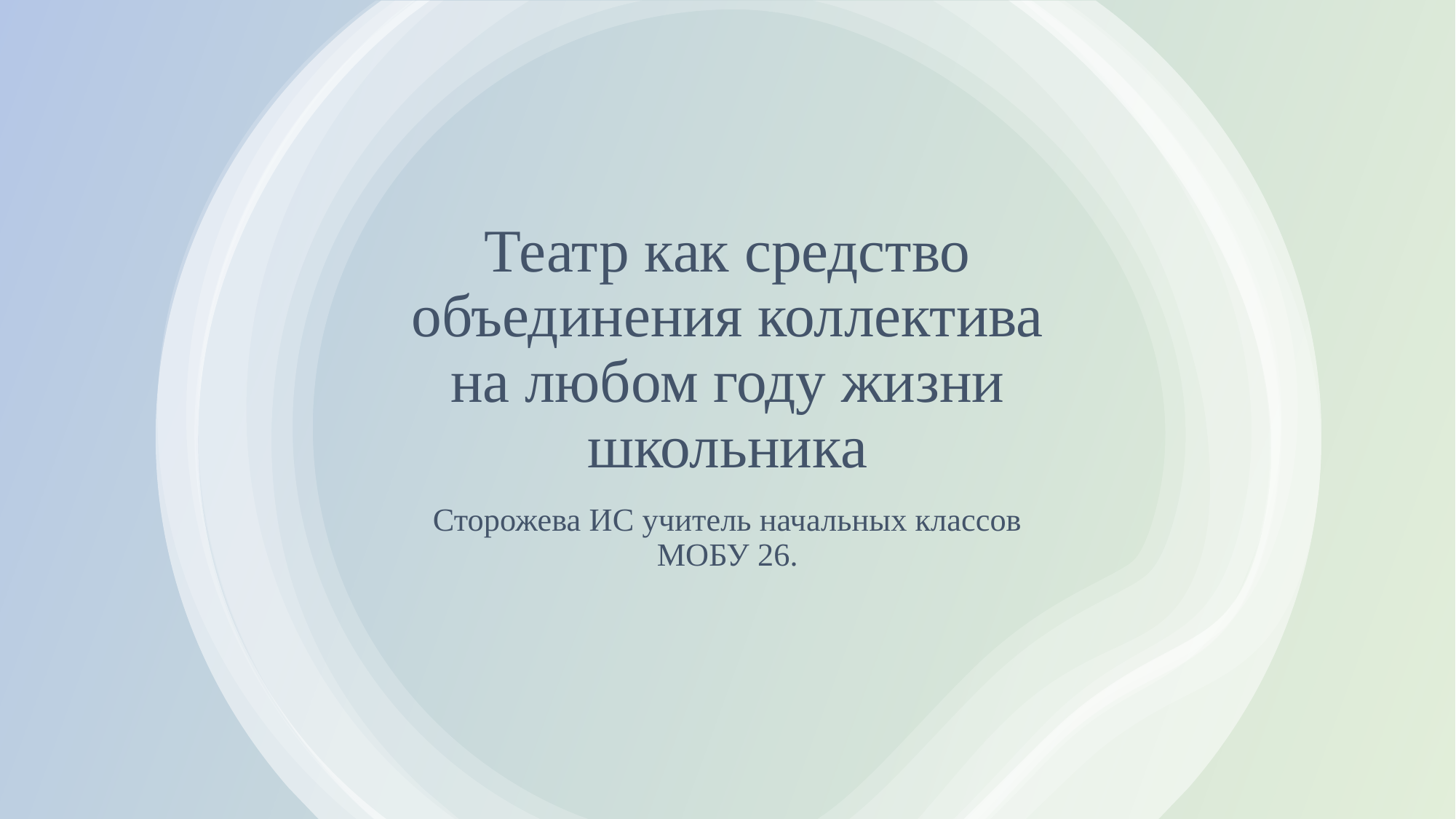

# Театр как средство объединения коллектива на любом году жизни школьника
Сторожева ИС учитель начальных классов МОБУ 26.